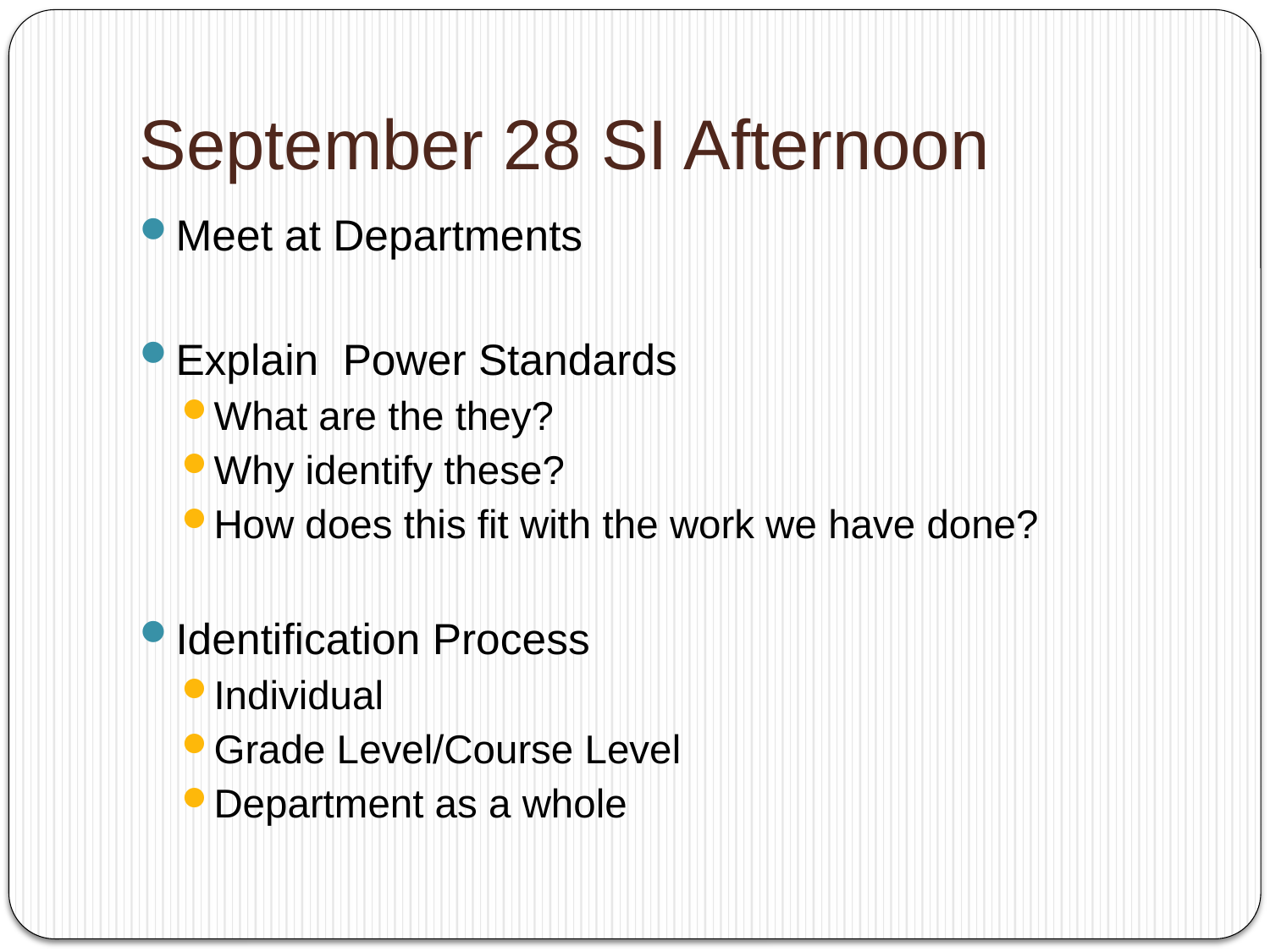

# September 28 SI Afternoon
Meet at Departments

Explain  Power Standards
What are the they?
Why identify these?
How does this fit with the work we have done?

Identification Process
Individual
Grade Level/Course Level
Department as a whole